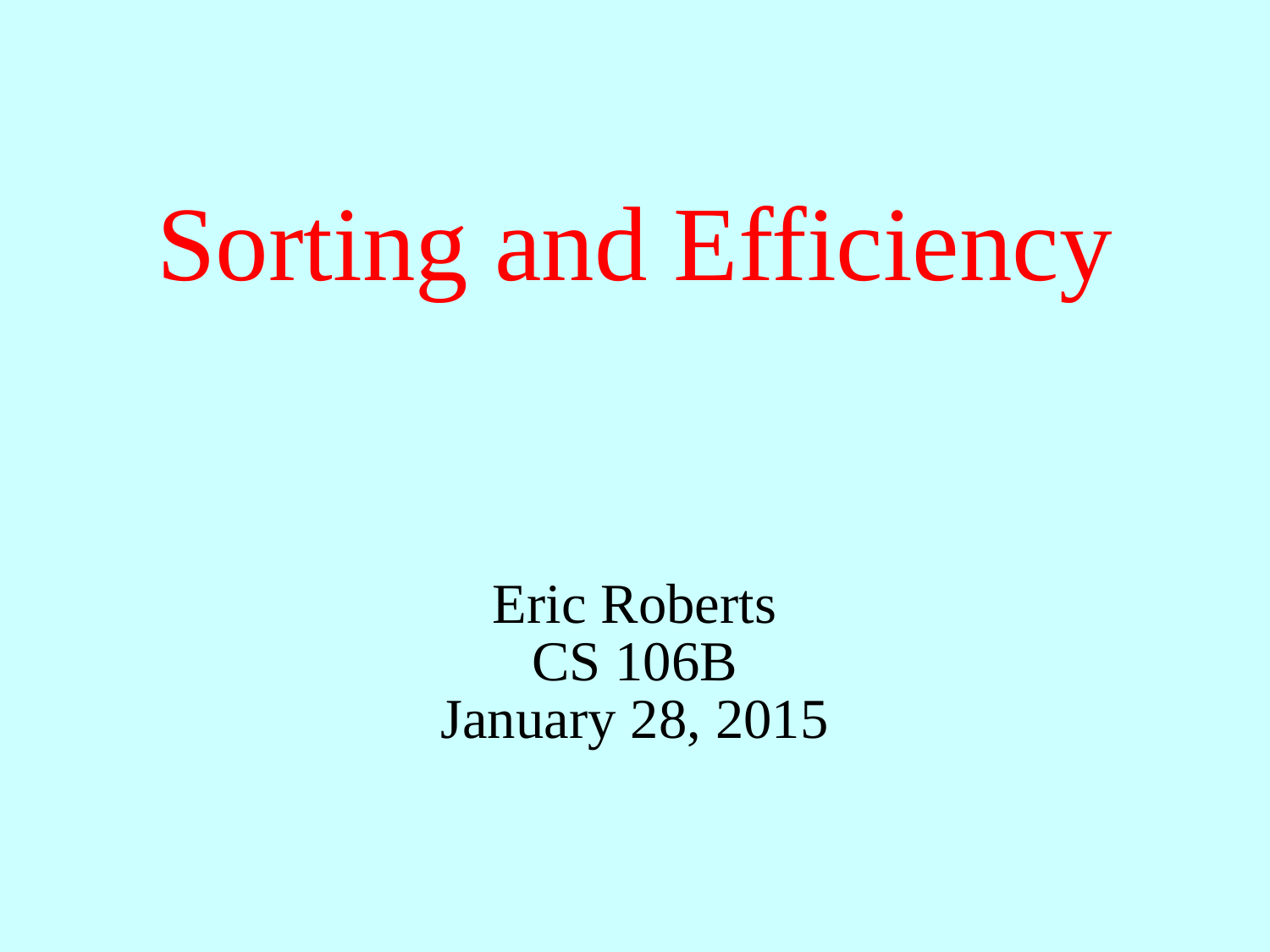

# Sorting and Efficiency
Eric Roberts
CS 106B
January 28, 2015